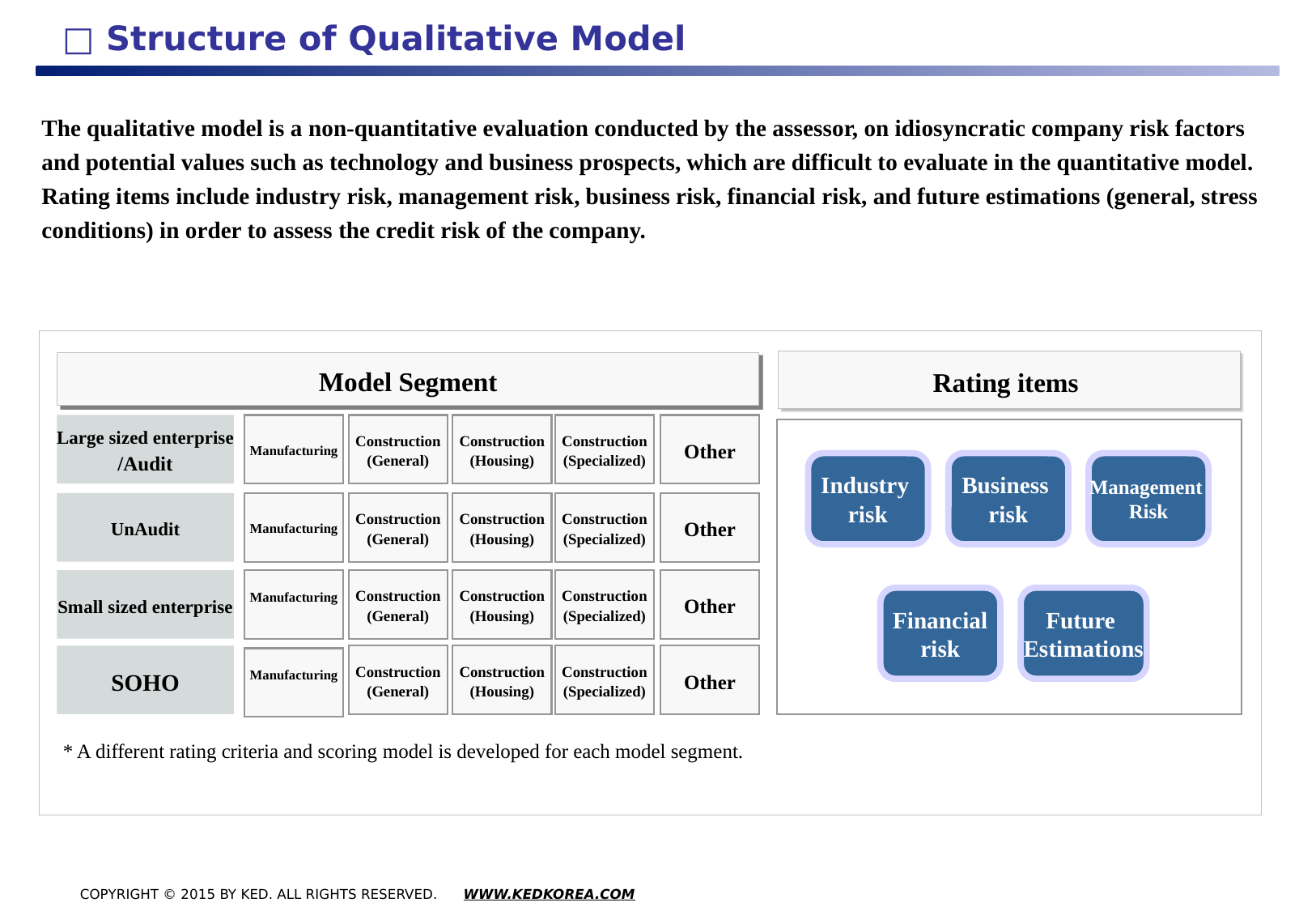

□ Structure of Qualitative Model

The qualitative model is a non-quantitative evaluation conducted by the assessor, on idiosyncratic company risk factors and potential values such as technology and business prospects, which are difficult to evaluate in the quantitative model. Rating items include industry risk, management risk, business risk, financial risk, and future estimations (general, stress conditions) in order to assess the credit risk of the company.

Rating items
Model Segment
Large sized enterprise
/Audit
Manufacturing
Construction
(General)
Construction
(Housing)
Construction
(Specialized)
Other
UnAudit
Manufacturing
Construction
(General)
Construction
(Housing)
Construction
(Specialized)
Other
Small sized enterprise
Manufacturing

Construction
(General)
Construction
(Housing)
Construction
(Specialized)
Other
SOHO
Construction
(General)
Construction
(Housing)
Construction
(Specialized)
Other
Manufacturing

Industry
risk
Business
risk
Management
Risk
Financial
risk
Future
Estimations
* A different rating criteria and scoring model is developed for each model segment.